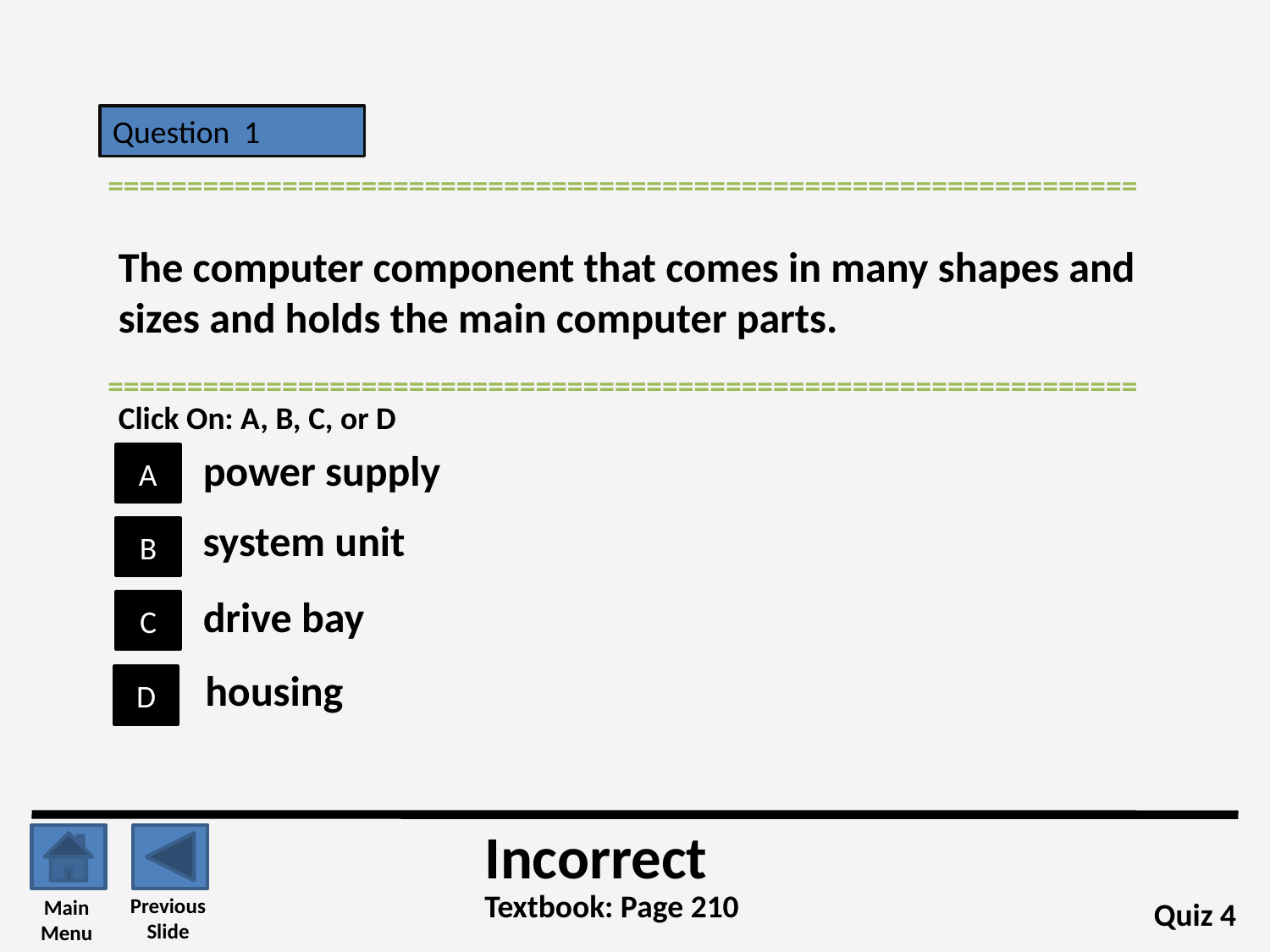

Question  1
=================================================================
The computer component that comes in many shapes and sizes and holds the main computer parts.
=================================================================
Click On: A, B, C, or D

power supply
A
system unit
B
drive bay
C
housing
D
Incorrect

Textbook: Page 210
Previous
Slide
Main
Menu
Quiz 4